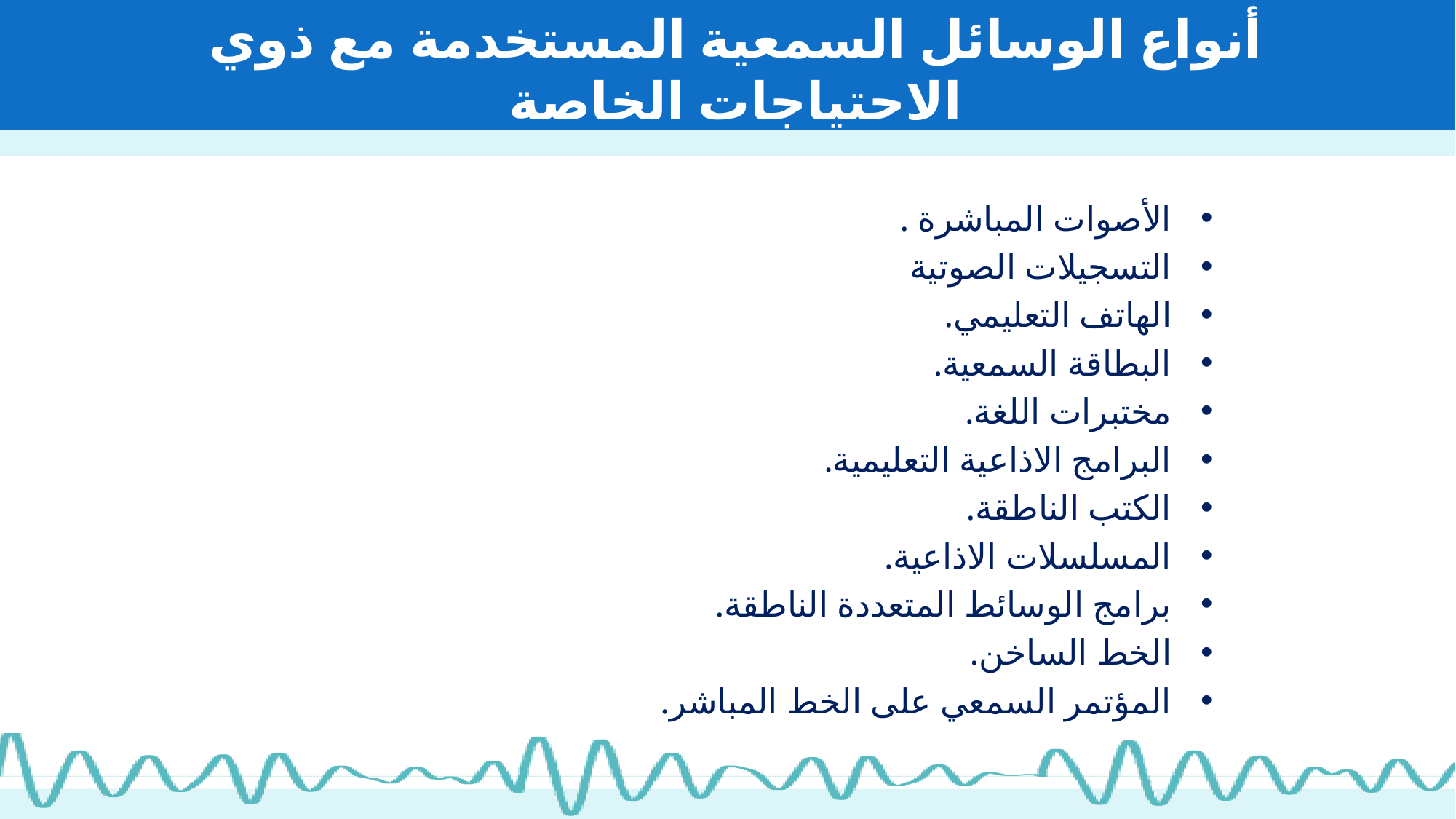

# أنواع الوسائل السمعية المستخدمة مع ذوي الاحتياجات الخاصة
الأصوات المباشرة .
التسجيلات الصوتية
الهاتف التعليمي.
البطاقة السمعية.
مختبرات اللغة.
البرامج الاذاعية التعليمية.
الكتب الناطقة.
المسلسلات الاذاعية.
برامج الوسائط المتعددة الناطقة.
الخط الساخن.
المؤتمر السمعي على الخط المباشر.